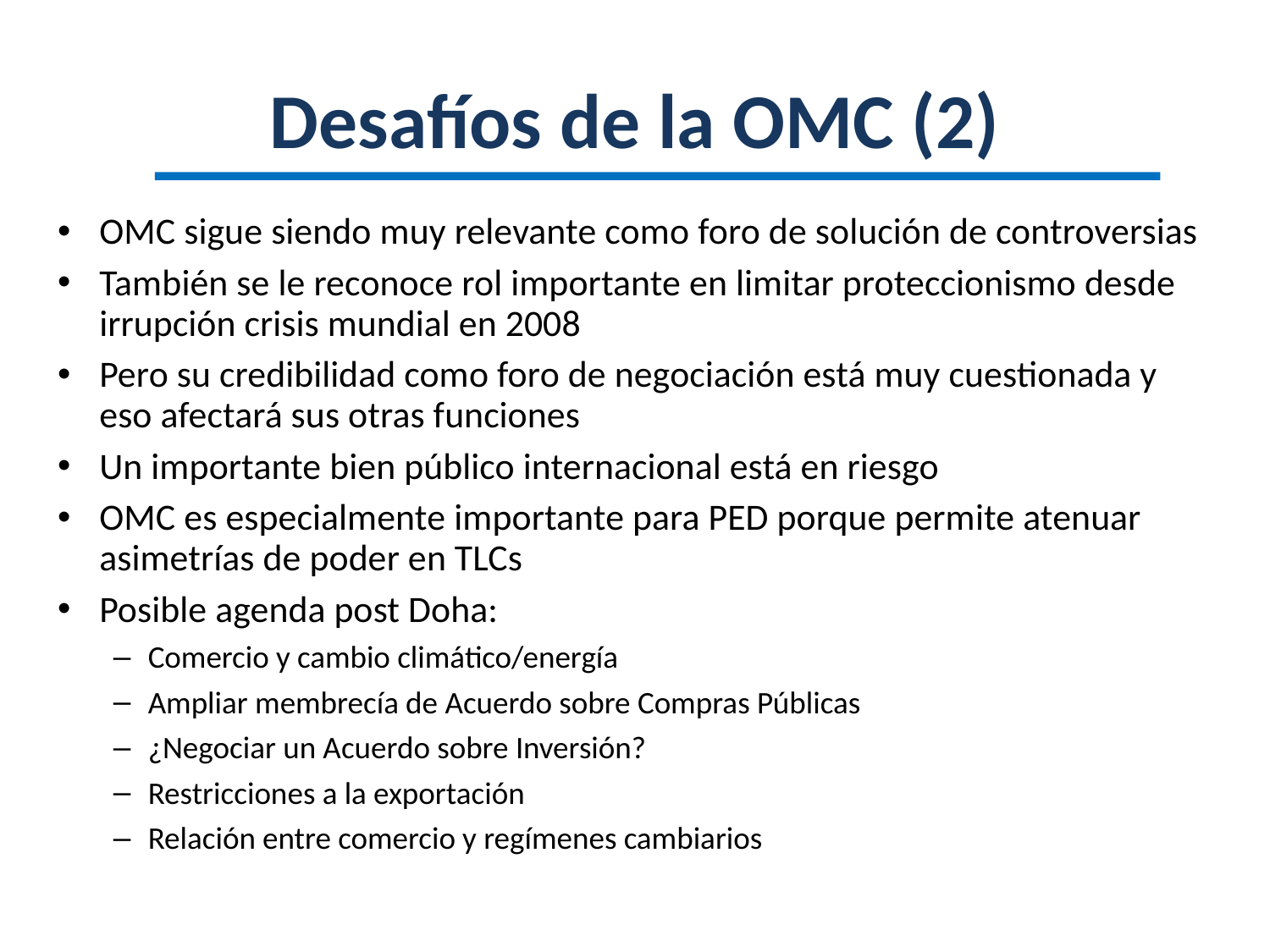

# Desafíos de la OMC (2)

OMC sigue siendo muy relevante como foro de solución de controversias
También se le reconoce rol importante en limitar proteccionismo desde irrupción crisis mundial en 2008
Pero su credibilidad como foro de negociación está muy cuestionada y eso afectará sus otras funciones
Un importante bien público internacional está en riesgo
OMC es especialmente importante para PED porque permite atenuar asimetrías de poder en TLCs
Posible agenda post Doha:
Comercio y cambio climático/energía
Ampliar membrecía de Acuerdo sobre Compras Públicas
¿Negociar un Acuerdo sobre Inversión?
Restricciones a la exportación
Relación entre comercio y regímenes cambiarios